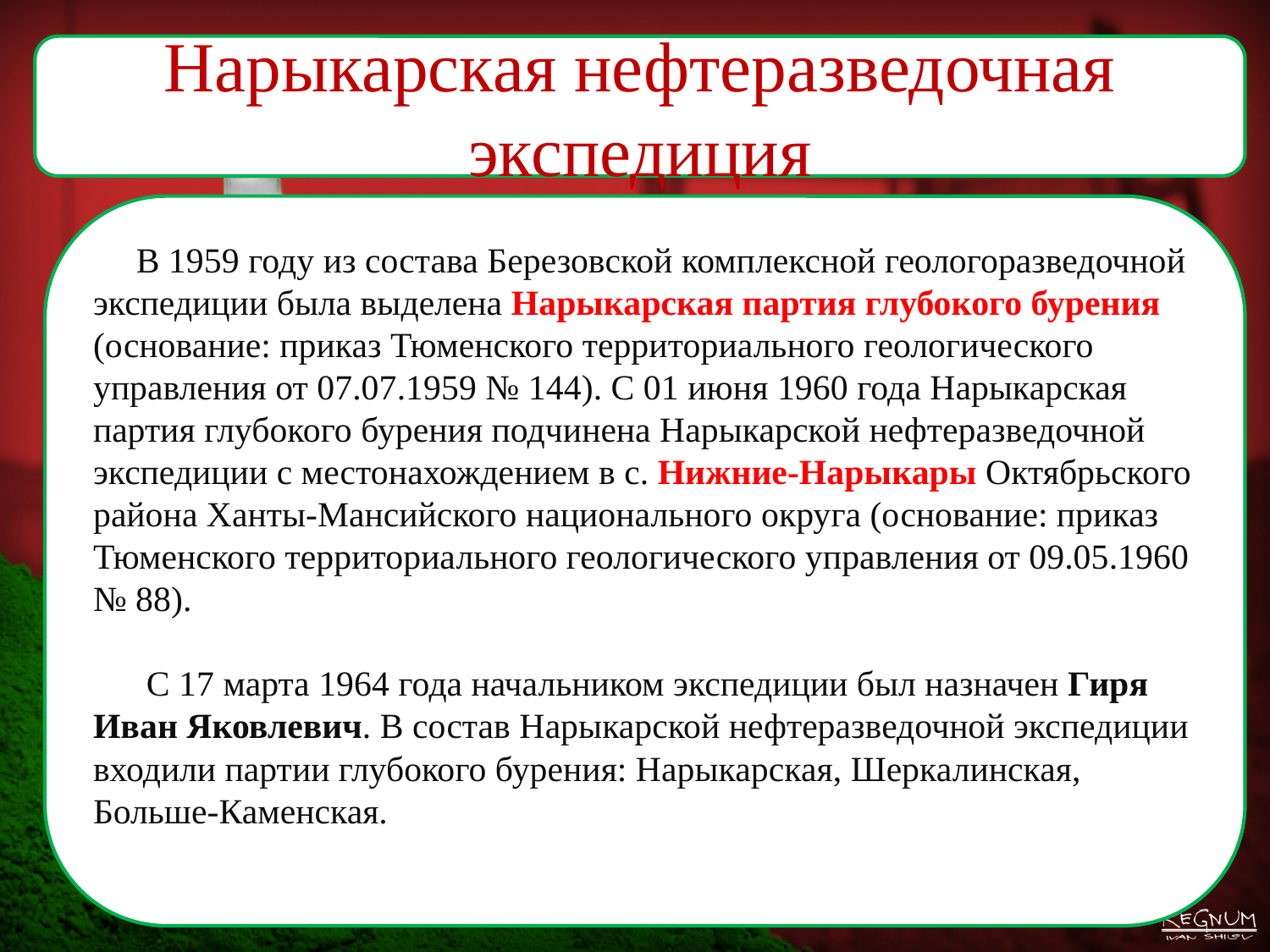

Нарыкарская нефтеразведочная экспедиция
#
      В 1959 году из состава Березовской комплексной геологоразведочной экспедиции была выделена Нарыкарская партия глубокого бурения (основание: приказ Тюменского территориального геологического управления от 07.07.1959 № 144). С 01 июня 1960 года Нарыкарская партия глубокого бурения подчинена Нарыкарской нефтеразведочной экспедиции с местонахождением в с. Нижние-Нарыкары Октябрьского района Ханты-Мансийского национального округа (основание: приказ Тюменского территориального геологического управления от 09.05.1960 № 88).

      С 17 марта 1964 года начальником экспедиции был назначен Гиря Иван Яковлевич. В состав Нарыкарской нефтеразведочной экспедиции входили партии глубокого бурения: Нарыкарская, Шеркалинская, Больше-Каменская.